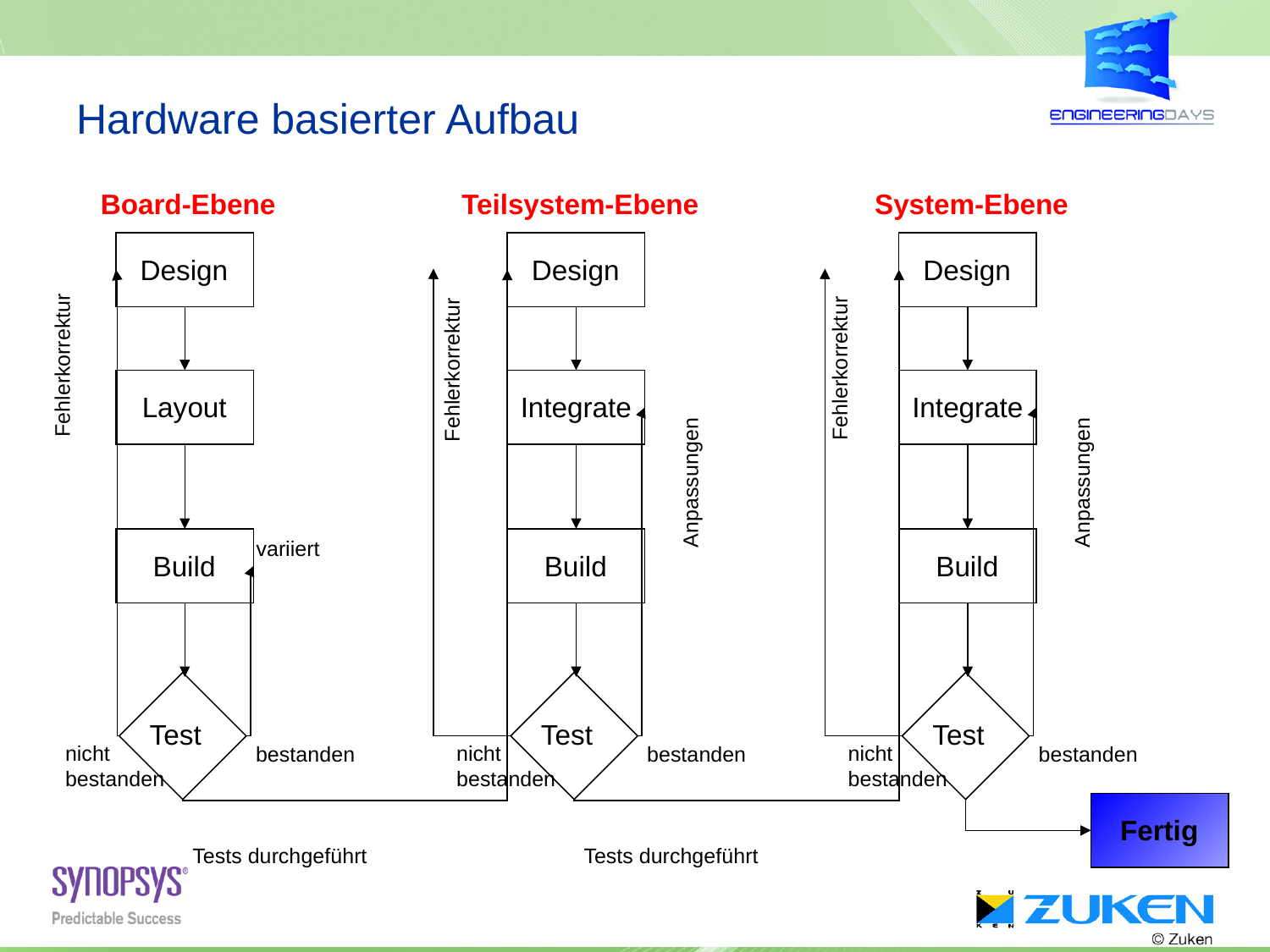

# Hardware basierter Aufbau
Board-Ebene
Teilsystem-Ebene
System-Ebene

Design

Design

Design
Fehlerkorrektur
Fehlerkorrektur
Fehlerkorrektur

Layout

Integrate

Integrate
Anpassungen
Anpassungen

Build
variiert

Build

Build

Test
Test
Test
nicht
bestanden
bestanden
bestanden
nicht bestanden
bestanden
nicht bestanden

Fertig
Tests durchgeführt
Tests durchgeführt